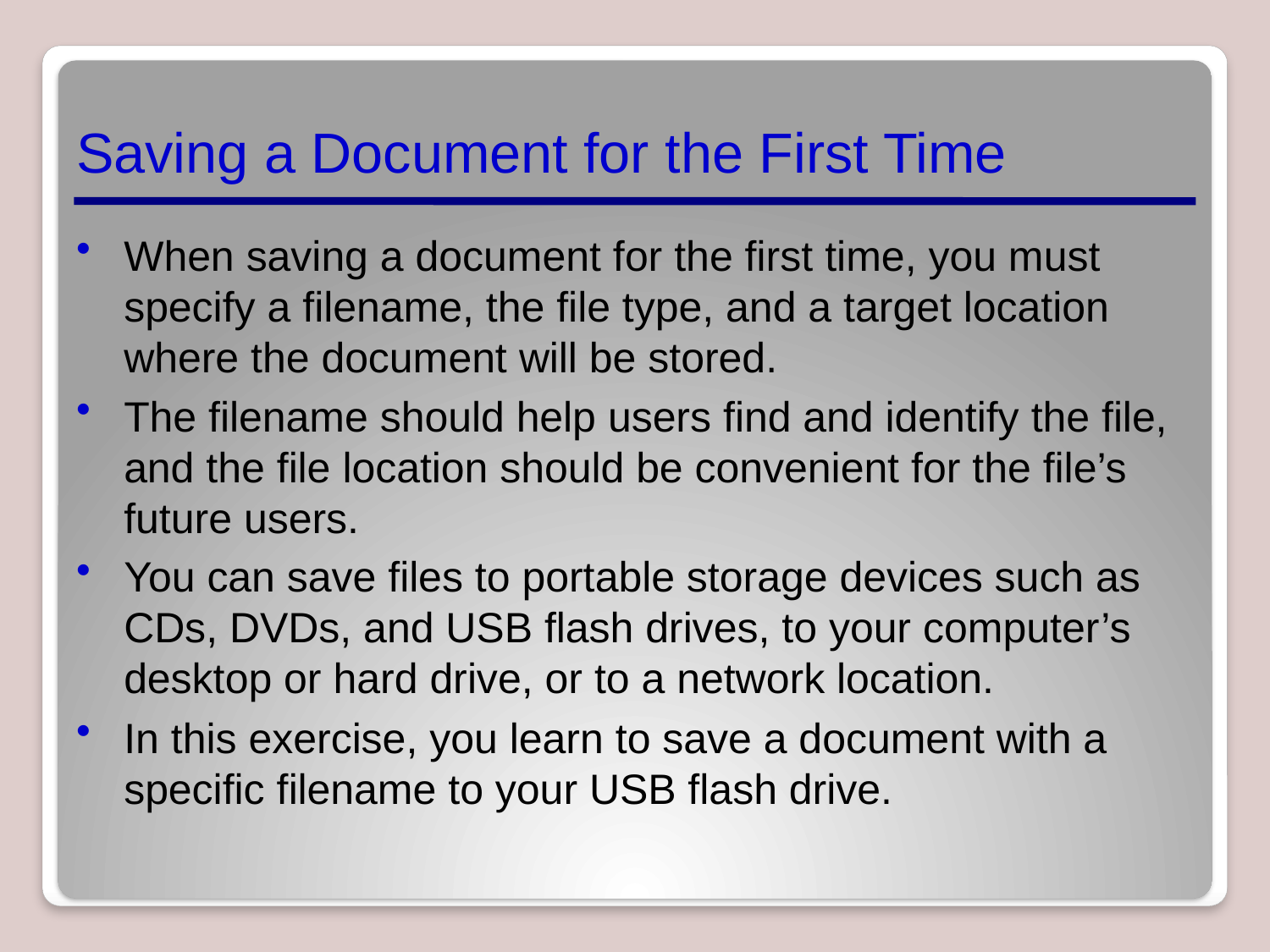

# Saving a Document for the First Time
When saving a document for the ﬁrst time, you must specify a filename, the file type, and a target location where the document will be stored.
The filename should help users find and identify the file, and the file location should be convenient for the file’s future users.
You can save files to portable storage devices such as CDs, DVDs, and USB flash drives, to your computer’s desktop or hard drive, or to a network location.
In this exercise, you learn to save a document with a specific filename to your USB flash drive.